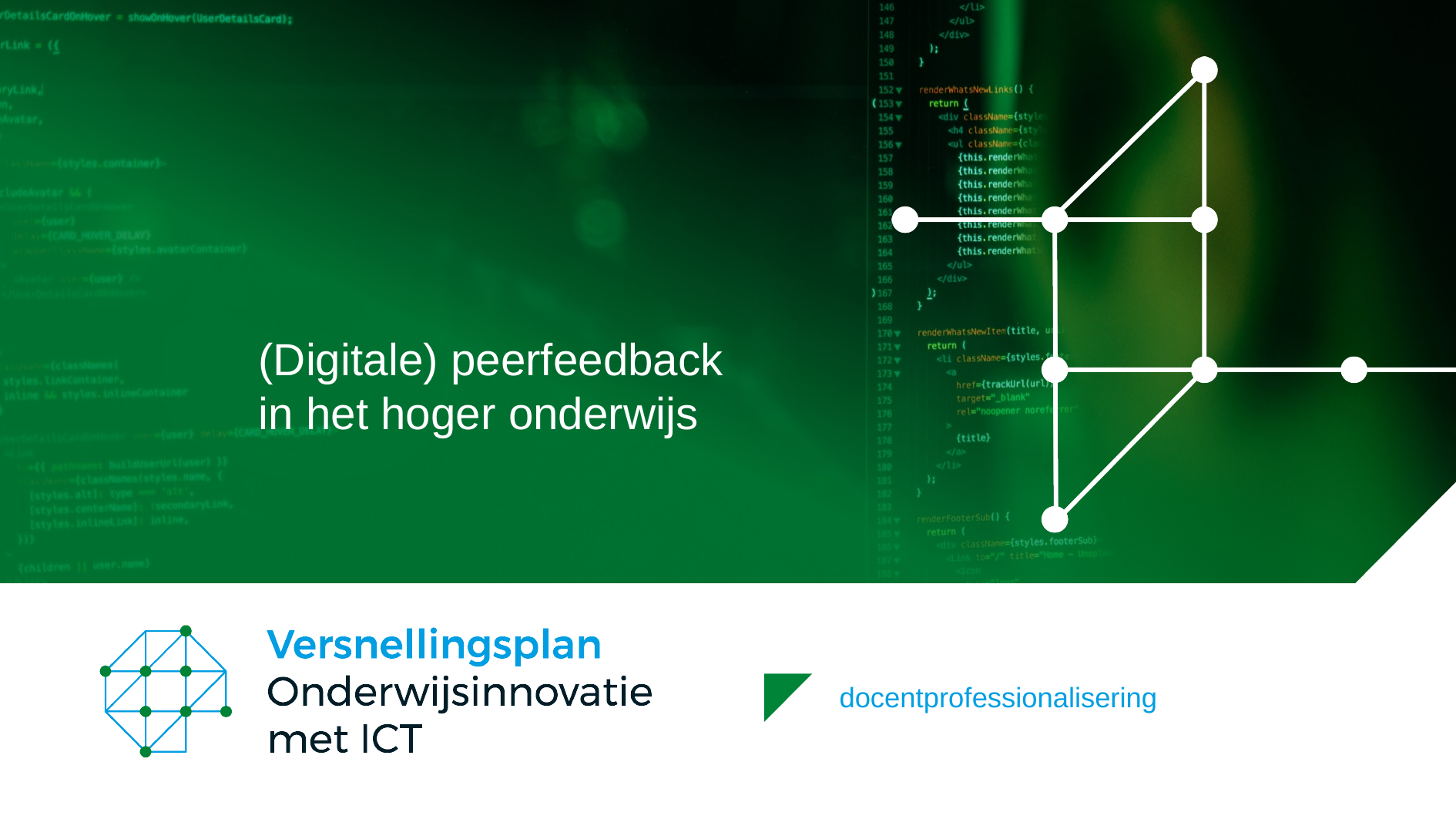

# (Digitale) peerfeedback in het hoger onderwijs